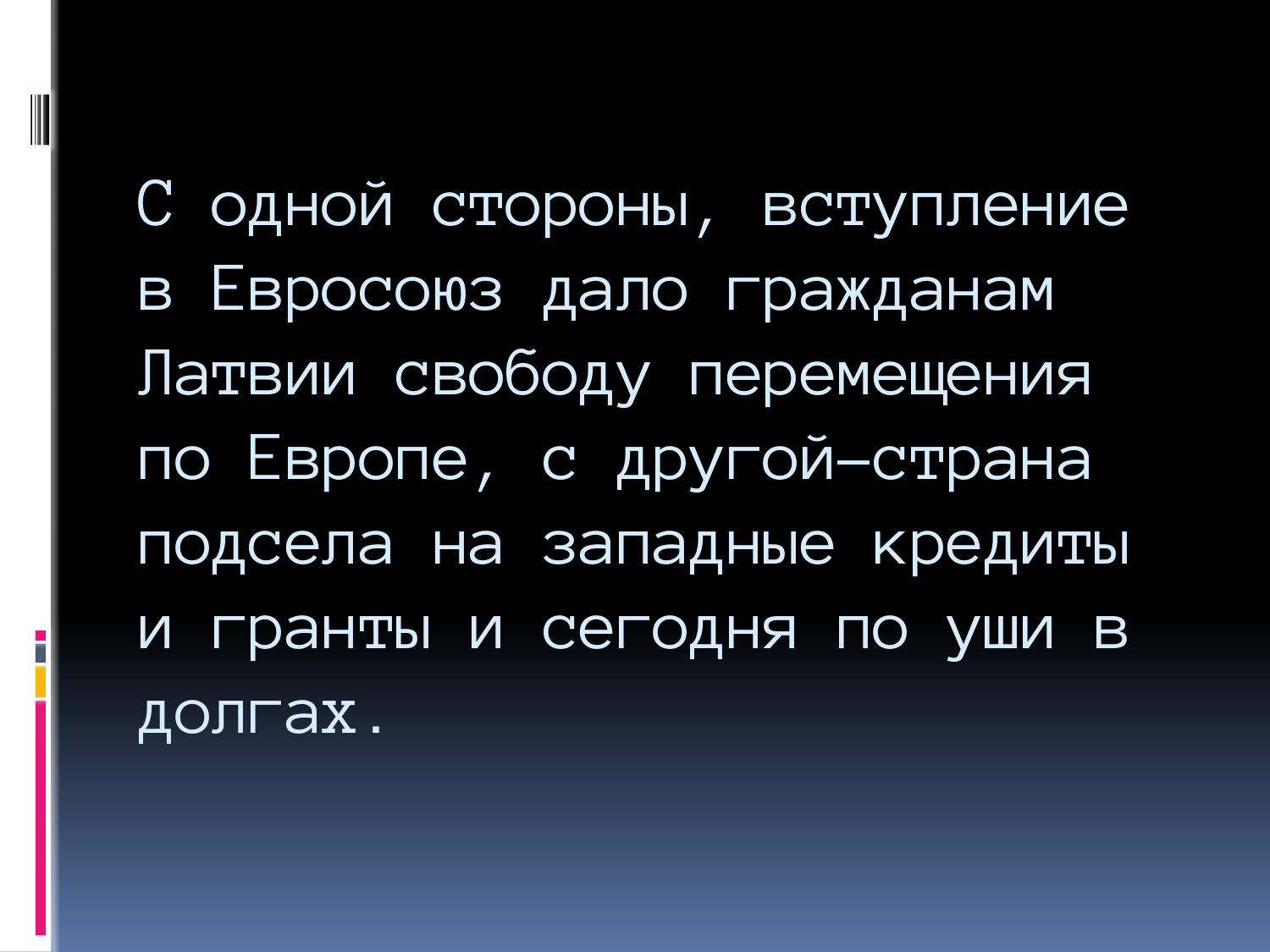

# С одной стороны, вступление в Евросоюз дало гражданам Латвии свободу перемещения по Европе, с другой-страна подсела на западные кредиты и гранты и сегодня по уши в долгах.